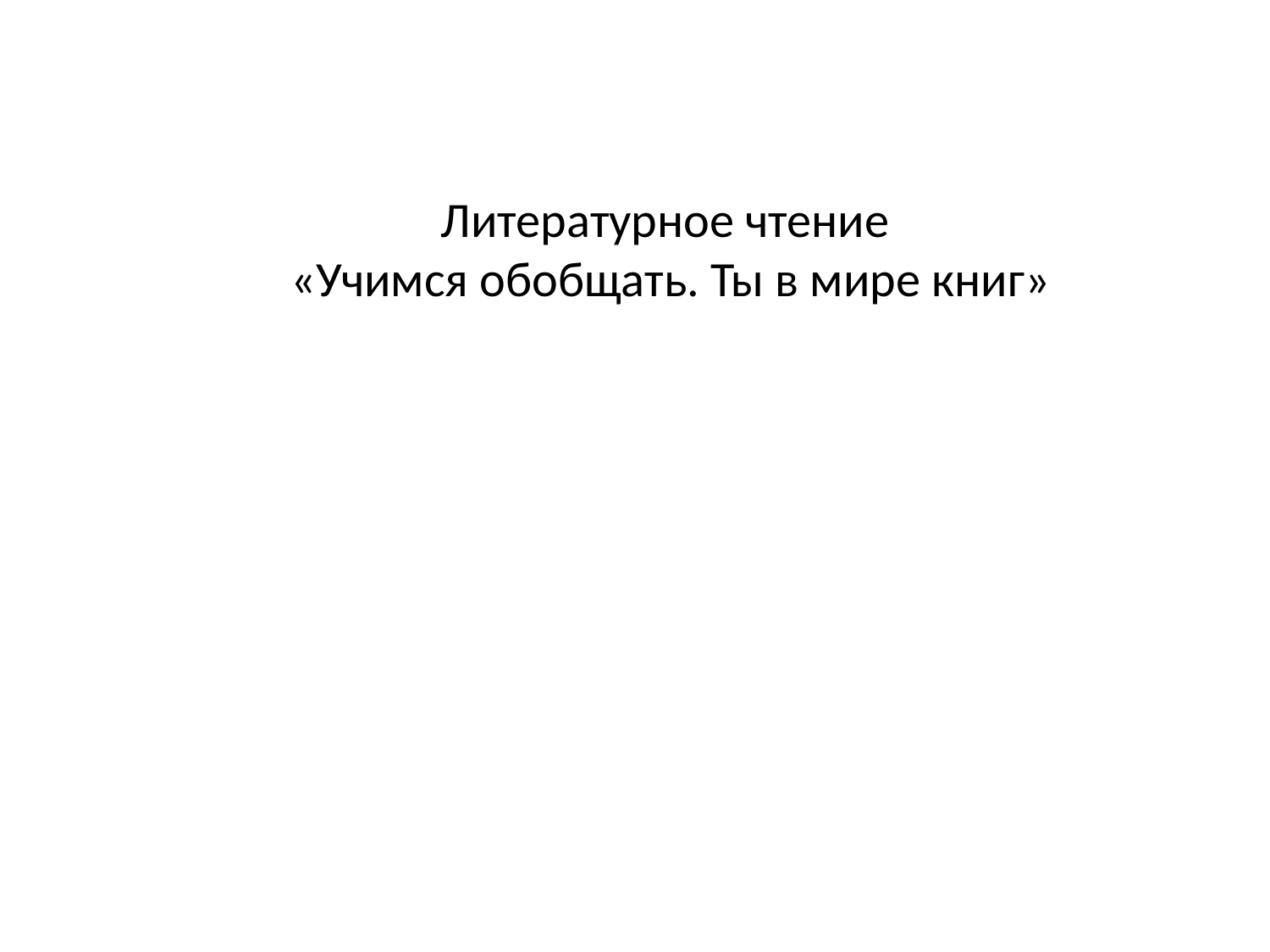

# Литературное чтение «Учимся обобщать. Ты в мире книг»